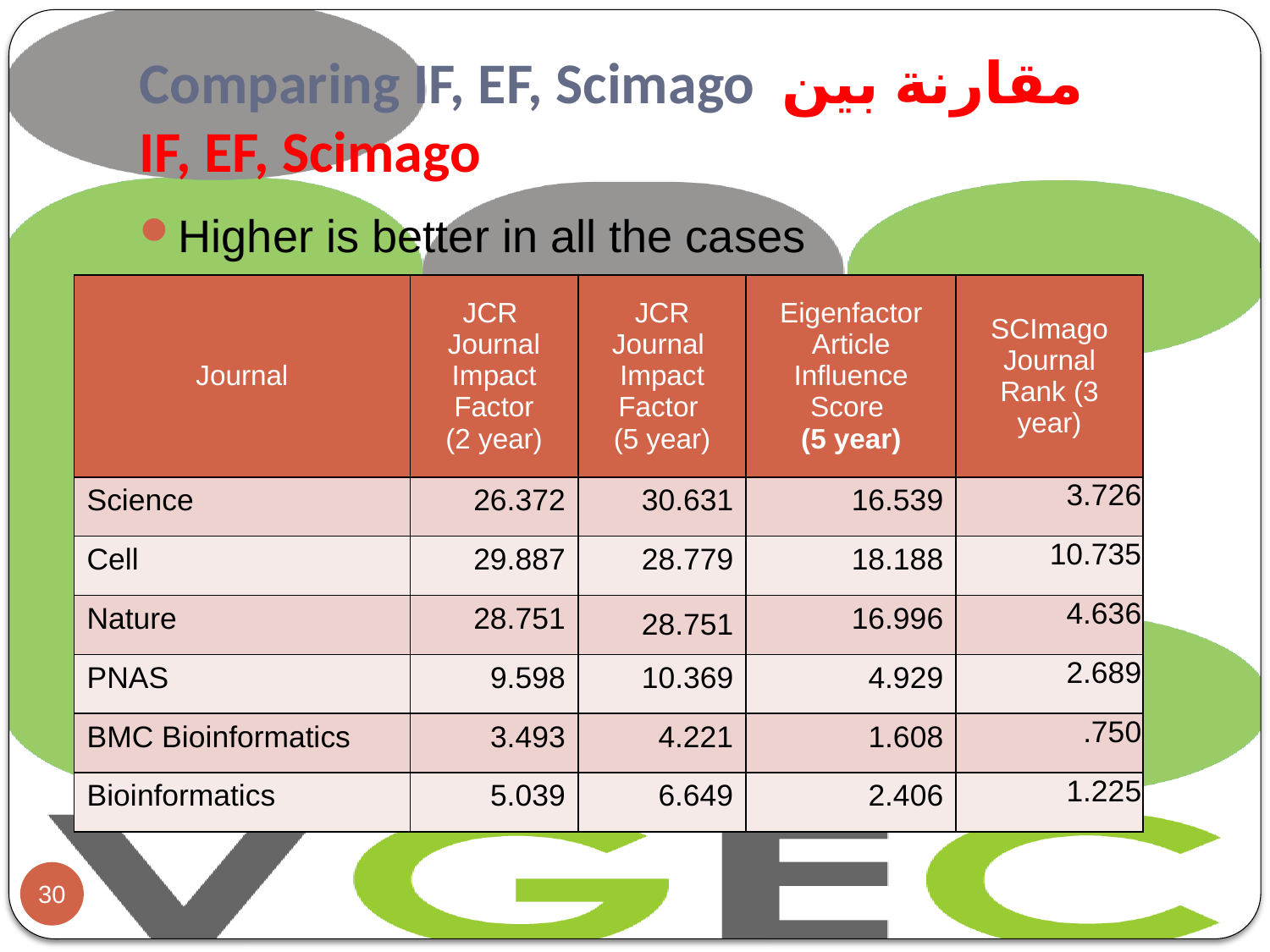

# Comparing IF, EF, Scimago  مقارنة بين IF, EF, Scimago
Higher is better in all the cases
| Journal | JCR Journal Impact Factor (2 year) | JCR Journal Impact Factor (5 year) | Eigenfactor Article Influence Score (5 year) | SCImago Journal Rank (3 year) |
| --- | --- | --- | --- | --- |
| Science | 26.372 | 30.631 | 16.539 | 3.726 |
| Cell | 29.887 | 28.779 | 18.188 | 10.735 |
| Nature | 28.751 | 28.751 | 16.996 | 4.636 |
| PNAS | 9.598 | 10.369 | 4.929 | 2.689 |
| BMC Bioinformatics | 3.493 | 4.221 | 1.608 | .750 |
| Bioinformatics | 5.039 | 6.649 | 2.406 | 1.225 |
30